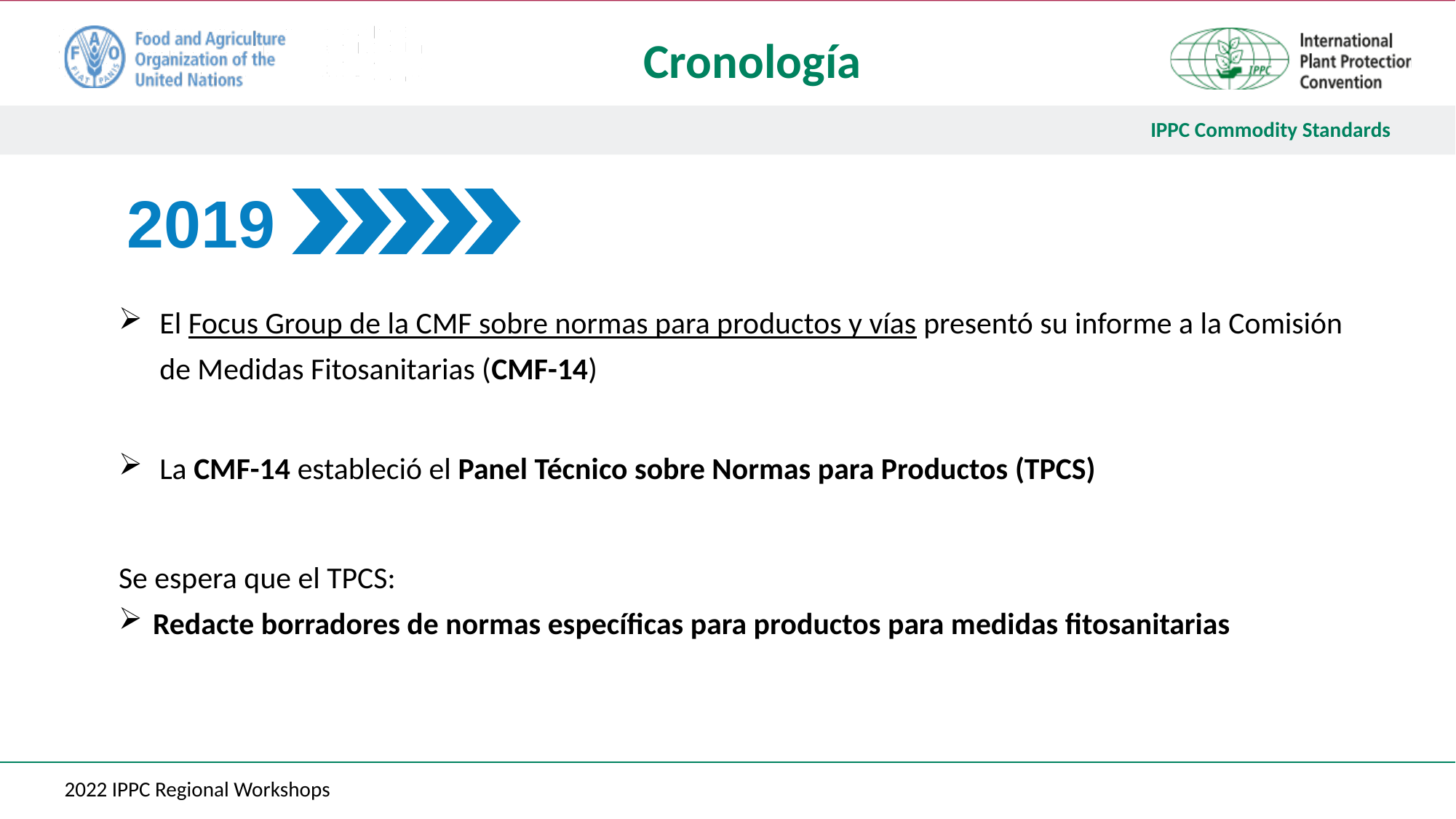

# Cronología
2019

El Focus Group de la CMF sobre normas para productos y vías presentó su informe a la Comisión de Medidas Fitosanitarias (CMF-14)

La CMF-14 estableció el Panel Técnico sobre Normas para Productos (TPCS)

Se espera que el TPCS:
Redacte borradores de normas específicas para productos para medidas fitosanitarias